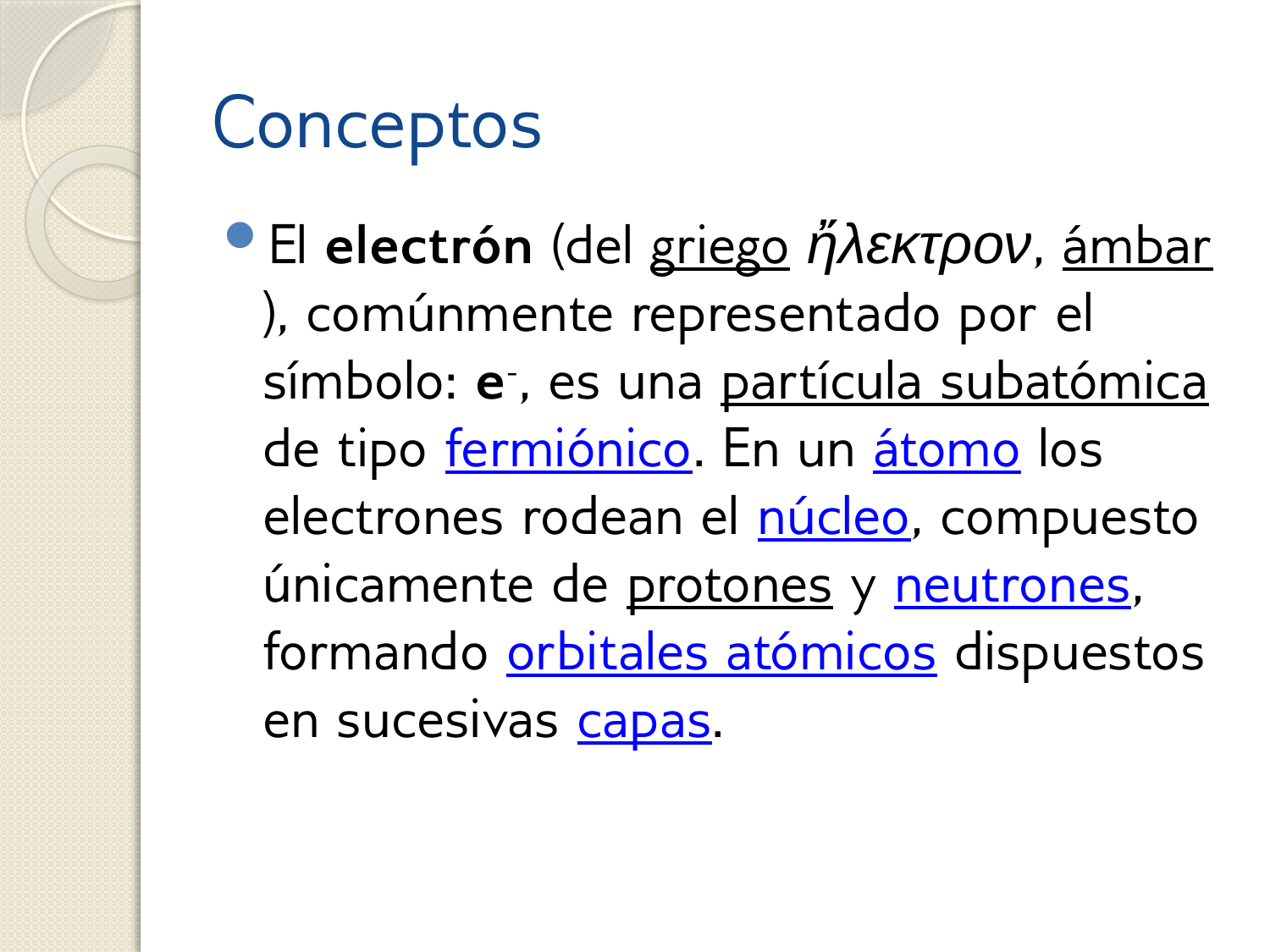

# Conceptos
El electrón (del griego ἤλεκτρον, ámbar), comúnmente representado por el símbolo: e−, es una partícula subatómica de tipo fermiónico. En un átomo los electrones rodean el núcleo, compuesto únicamente de protones y neutrones, formando orbitales atómicos dispuestos en sucesivas capas.